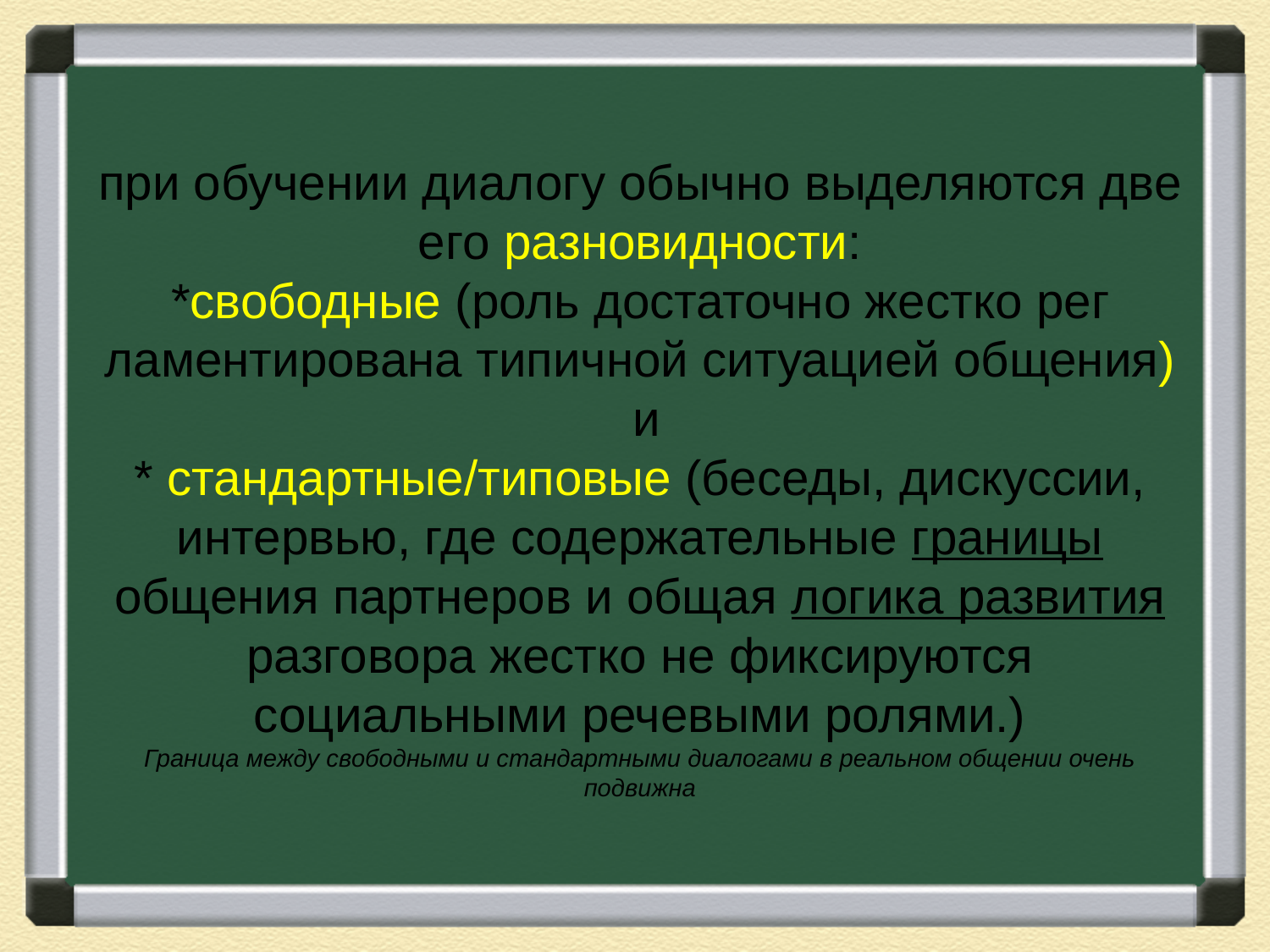

# при обучении диалогу обычно выделя­ются две его разновидности: *свободные (роль достаточно жестко рег­ламентирована типичной ситуацией общения) и * стандартные/ти­повые (беседы, дискуссии, интервью, где содержательные границы общения партнеров и общая логика развития разговора жестко не фиксируются социальными речевыми ролями.) Граница между свободными и стандартными диалогами в реальном общении очень подвижна